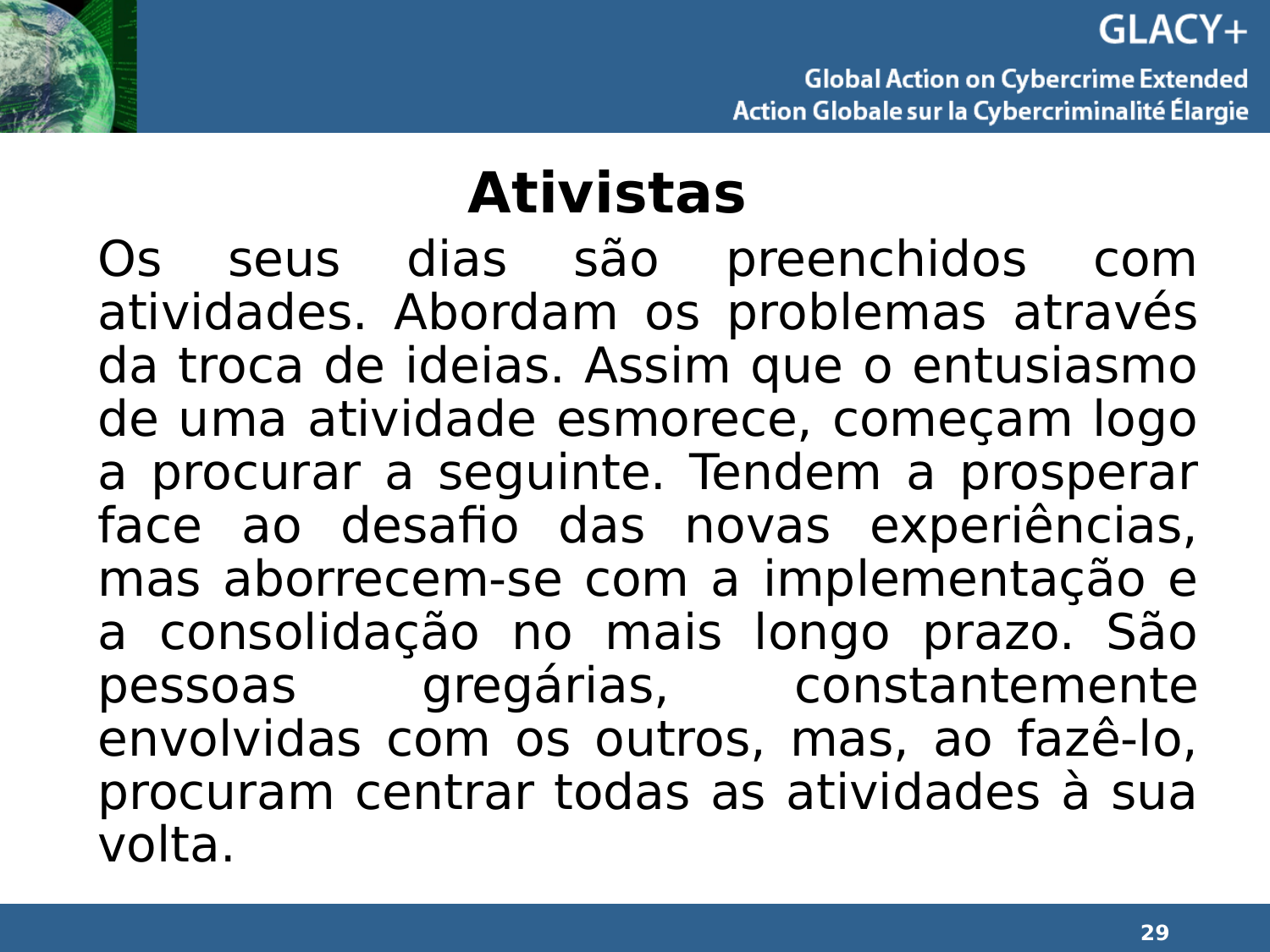

# Ativistas
Os seus dias são preenchidos com atividades. Abordam os problemas através da troca de ideias. Assim que o entusiasmo de uma atividade esmorece, começam logo a procurar a seguinte. Tendem a prosperar face ao desafio das novas experiências, mas aborrecem-se com a implementação e a consolidação no mais longo prazo. São pessoas gregárias, constantemente envolvidas com os outros, mas, ao fazê-lo, procuram centrar todas as atividades à sua volta.
29